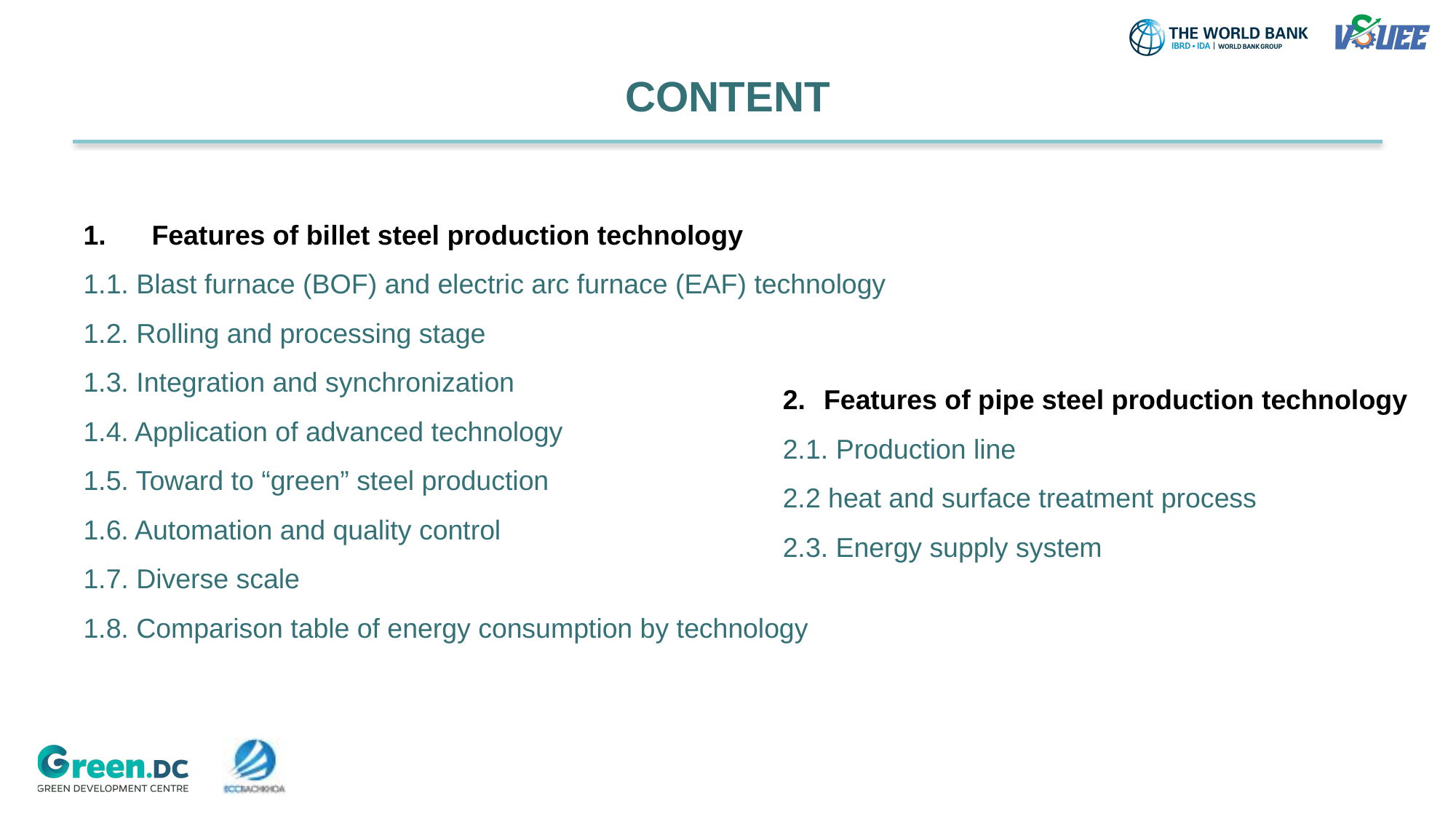

# CONTENT
Features of billet steel production technology
1.1. Blast furnace (BOF) and electric arc furnace (EAF) technology
1.2. Rolling and processing stage
1.3. Integration and synchronization
1.4. Application of advanced technology
1.5. Toward to “green” steel production
1.6. Automation and quality control
1.7. Diverse scale
1.8. Comparison table of energy consumption by technology
Features of pipe steel production technology
2.1. Production line
2.2 heat and surface treatment process
2.3. Energy supply system